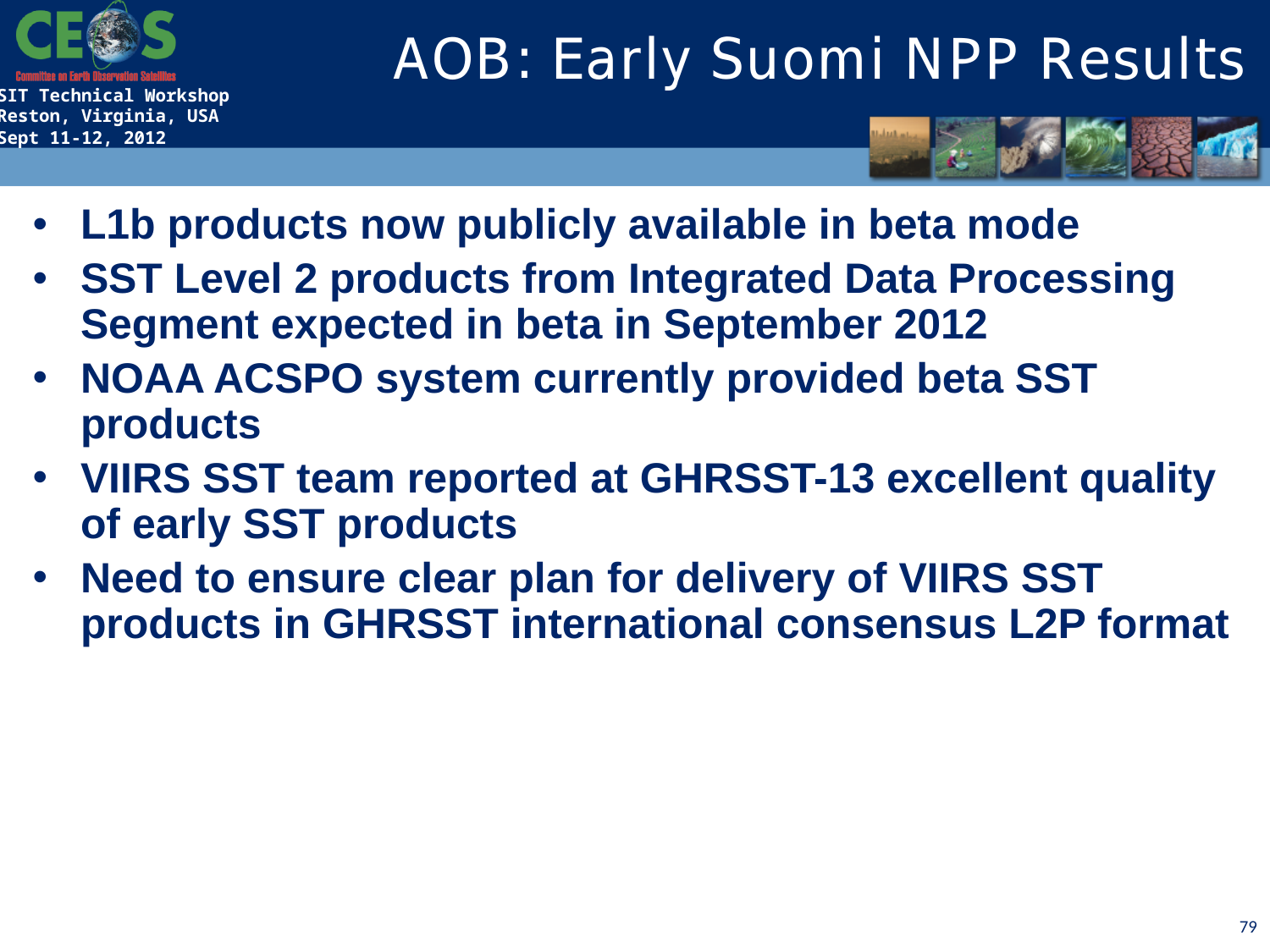

AOB: Early Suomi NPP Results
L1b products now publicly available in beta mode
SST Level 2 products from Integrated Data Processing Segment expected in beta in September 2012
NOAA ACSPO system currently provided beta SST products
VIIRS SST team reported at GHRSST-13 excellent quality of early SST products
Need to ensure clear plan for delivery of VIIRS SST products in GHRSST international consensus L2P format

79